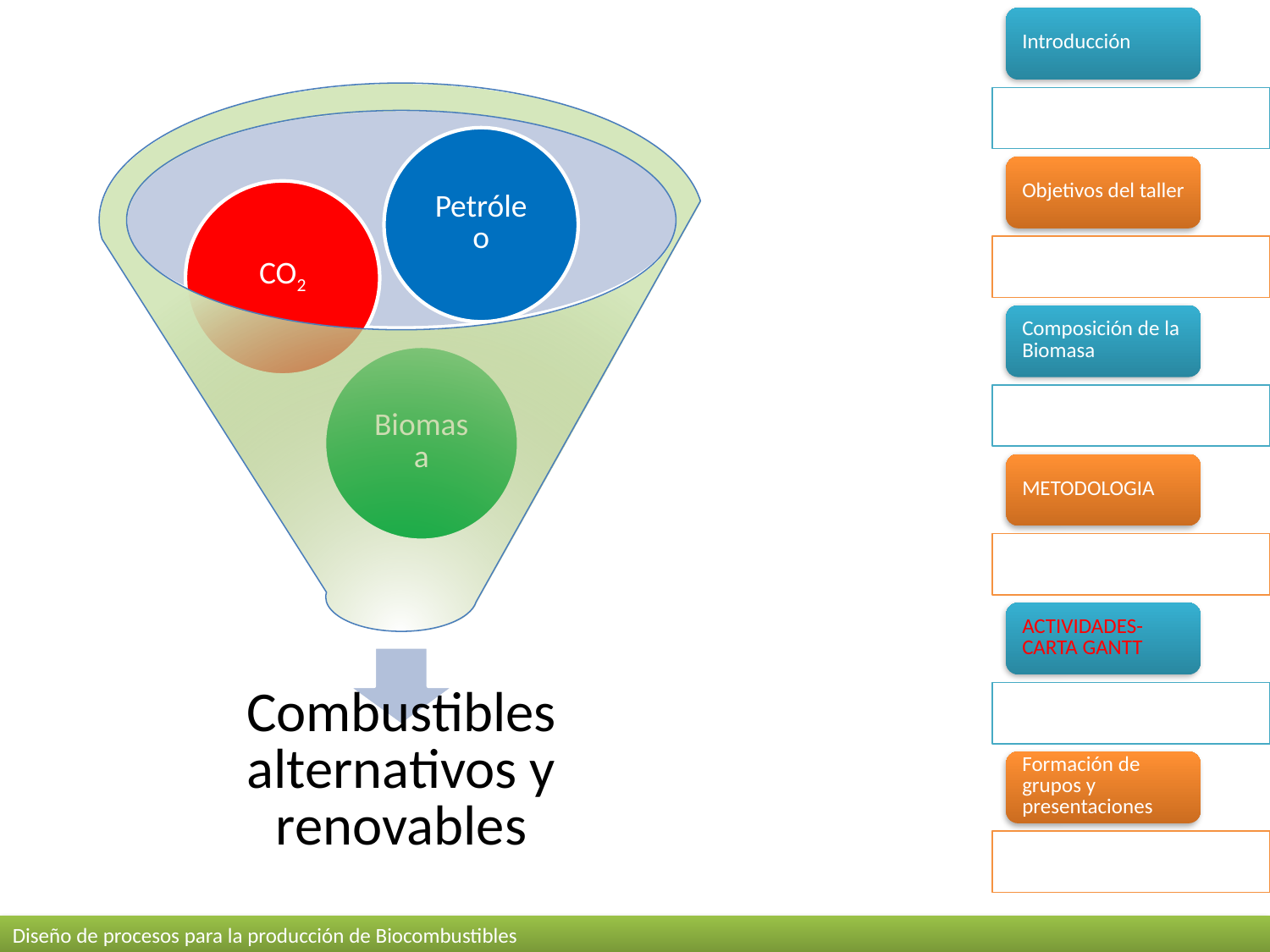

Introducción
Objetivos del taller
Composición de la Biomasa
ACTIVIDADES-CARTA GANTT
METODOLOGIA
Formación de grupos y presentaciones
Petróleo
CO2
Biomasa
Combustibles alternativos y renovables

Diseño de procesos para la producción de Biocombustibles